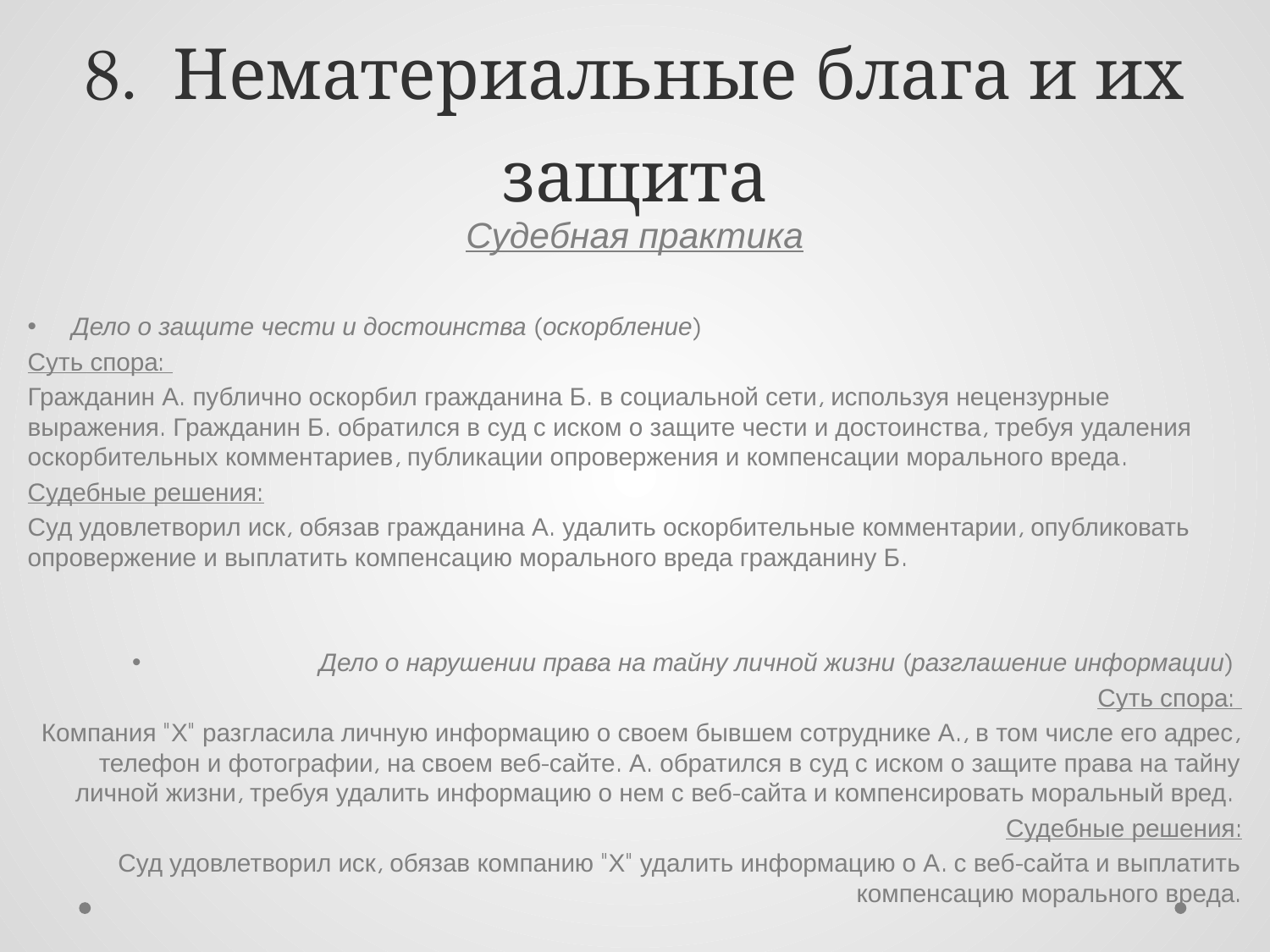

# 8.  Нематериальные блага и их защита
Судебная практика

Дело о защите чести и достоинства (оскорбление)
Суть спора:
Гражданин А. публично оскорбил гражданина Б. в социальной сети, используя нецензурные выражения. Гражданин Б. обратился в суд с иском о защите чести и достоинства, требуя удаления оскорбительных комментариев, публикации опровержения и компенсации морального вреда.
Судебные решения:
Суд удовлетворил иск, обязав гражданина А. удалить оскорбительные комментарии, опубликовать опровержение и выплатить компенсацию морального вреда гражданину Б.

Дело о нарушении права на тайну личной жизни (разглашение информации)
Суть спора:
Компания "Х" разгласила личную информацию о своем бывшем сотруднике А., в том числе его адрес, телефон и фотографии, на своем веб-сайте. А. обратился в суд с иском о защите права на тайну личной жизни, требуя удалить информацию о нем с веб-сайта и компенсировать моральный вред.
Судебные решения:
Суд удовлетворил иск, обязав компанию "Х" удалить информацию о А. с веб-сайта и выплатить компенсацию морального вреда.